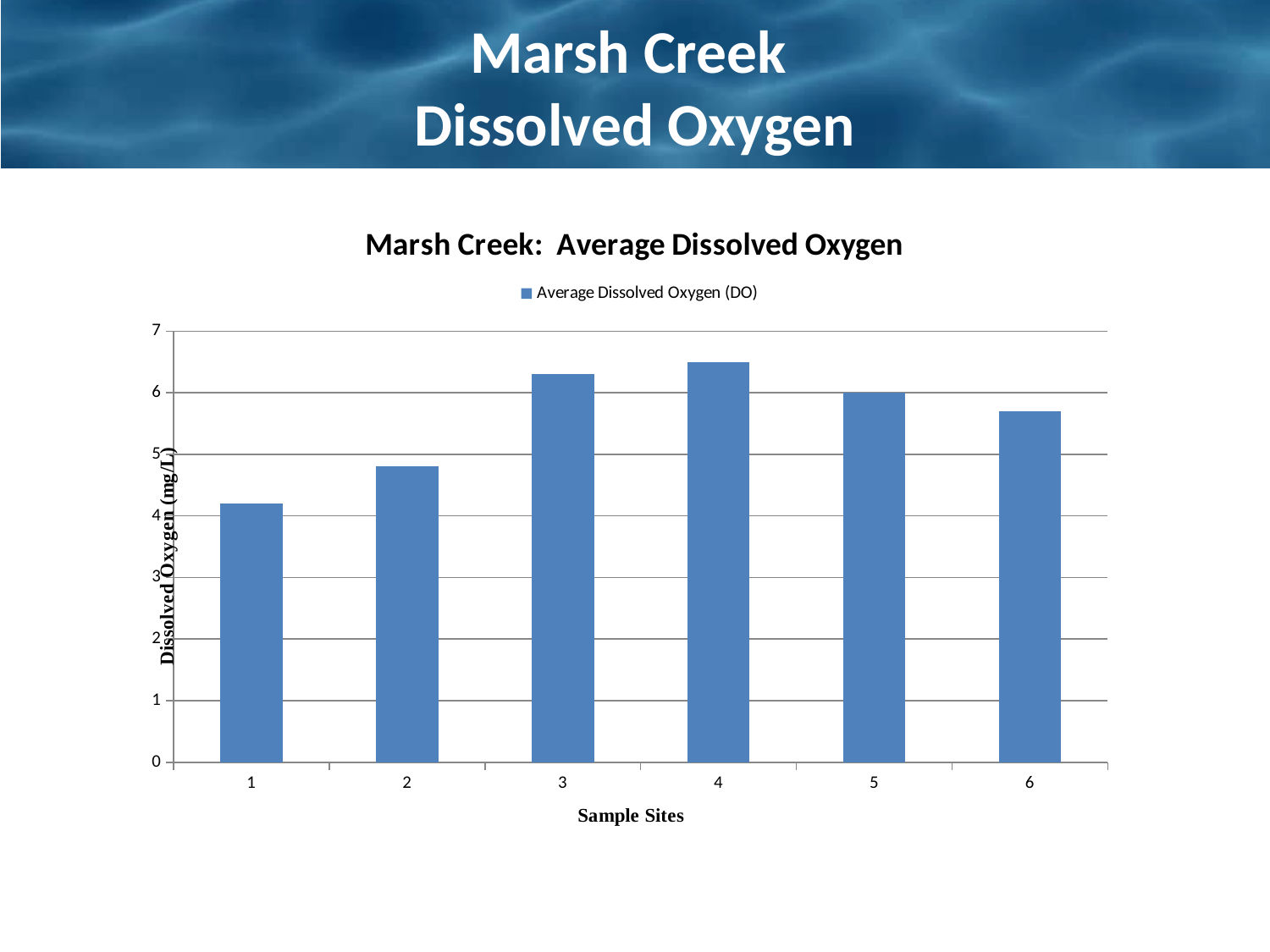

# Marsh Creek Dissolved Oxygen

### Chart: Marsh Creek:  Average Dissolved Oxygen

| Category | Average Dissolved Oxygen (DO) |
|---|---|
| 1 | 4.2 |
| 2 | 4.8 |
| 3 | 6.3 |
| 4 | 6.5 |
| 5 | 6.0 |
| 6 | 5.7 |